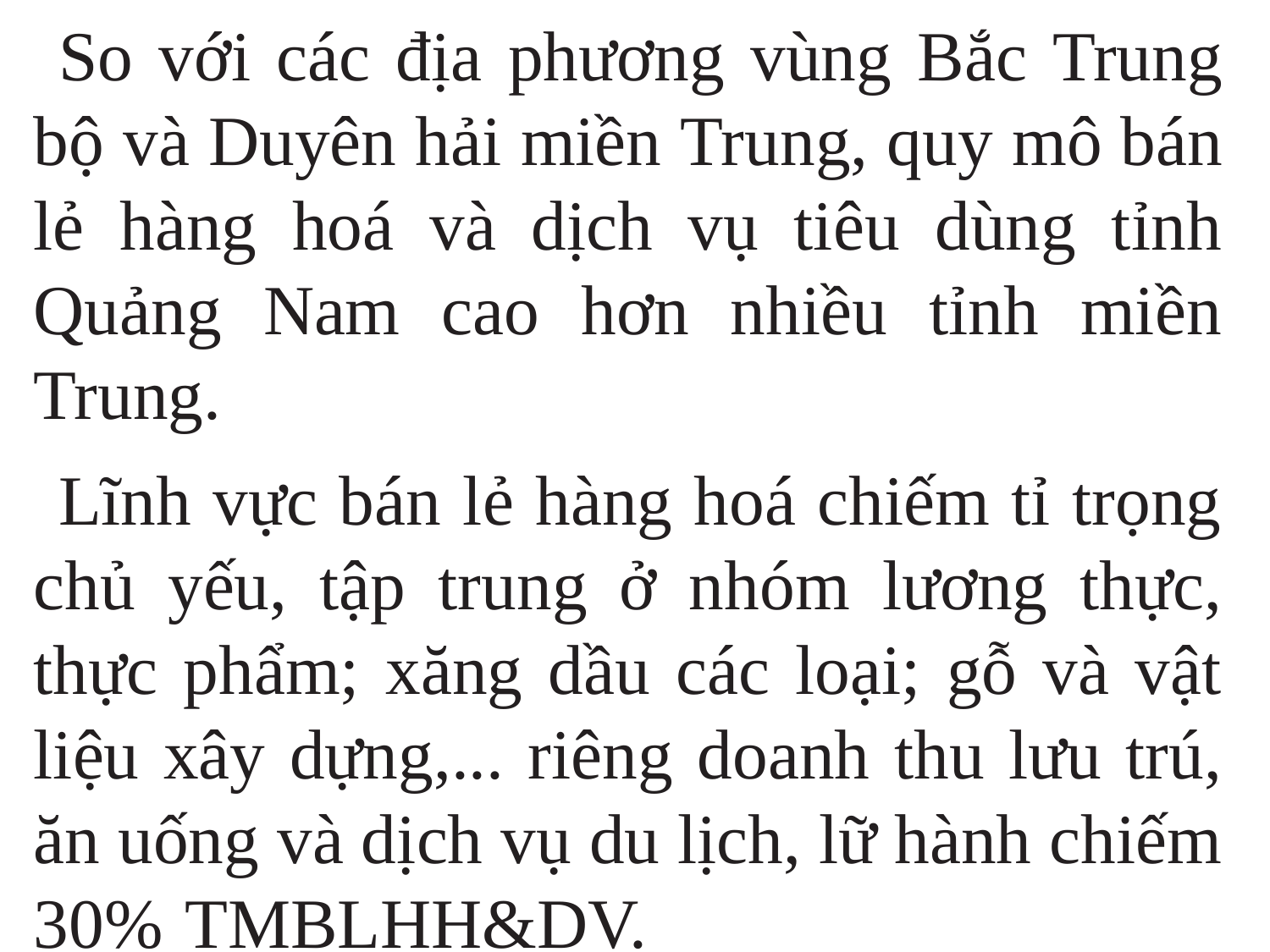

So với các địa phương vùng Bắc Trung bộ và Duyên hải miền Trung, quy mô bán lẻ hàng hoá và dịch vụ tiêu dùng tỉnh Quảng Nam cao hơn nhiều tỉnh miền Trung.
Lĩnh vực bán lẻ hàng hoá chiếm tỉ trọng chủ yếu, tập trung ở nhóm lương thực, thực phẩm; xăng dầu các loại; gỗ và vật liệu xây dựng,... riêng doanh thu lưu trú, ăn uống và dịch vụ du lịch, lữ hành chiếm 30% TMBLHH&DV.